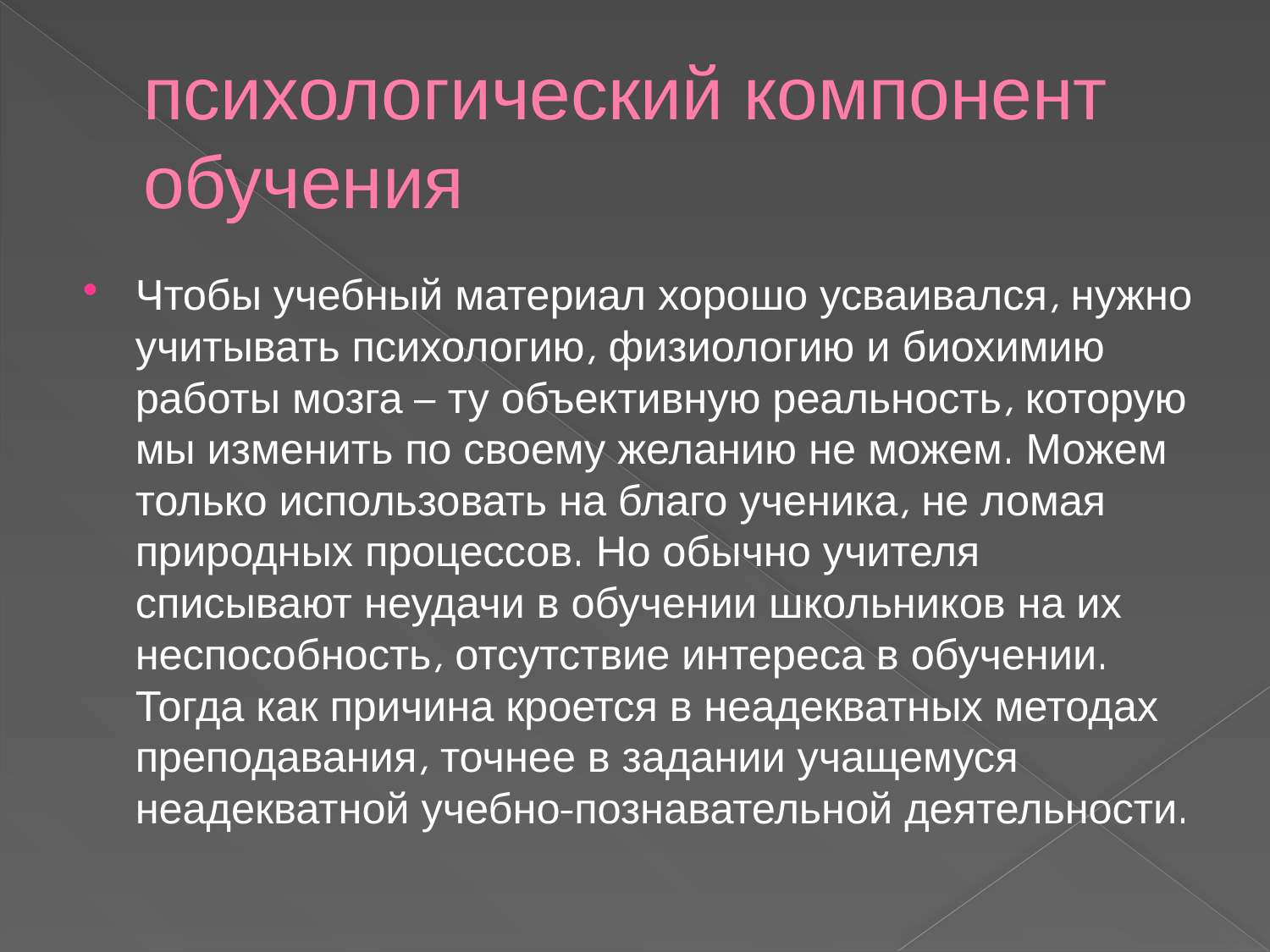

# психологический компонент обучения
Чтобы учебный материал хорошо усваивался, нужно учитывать психологию, физиологию и биохимию работы мозга – ту объективную реальность, которую мы изменить по своему желанию не можем. Можем только использовать на благо ученика, не ломая природных процессов. Но обычно учителя списывают неудачи в обучении школьников на их неспособность, отсутствие интереса в обучении. Тогда как причина кроется в неадекватных методах преподавания, точнее в задании учащемуся неадекватной учебно-познавательной деятельности.